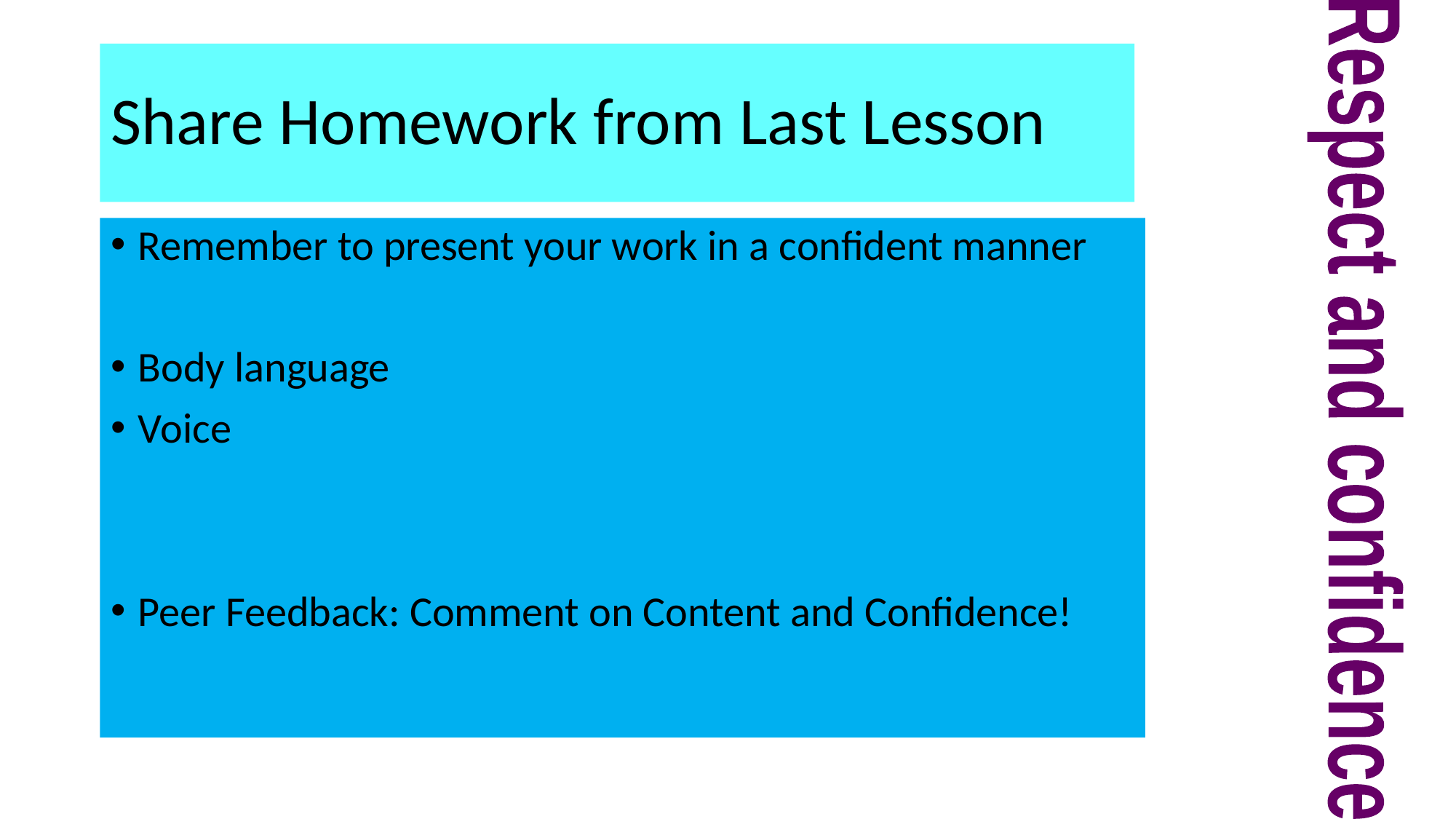

# Share Homework from Last Lesson
Remember to present your work in a confident manner

Body language
Voice

Peer Feedback: Comment on Content and Confidence!

Respect and confidence